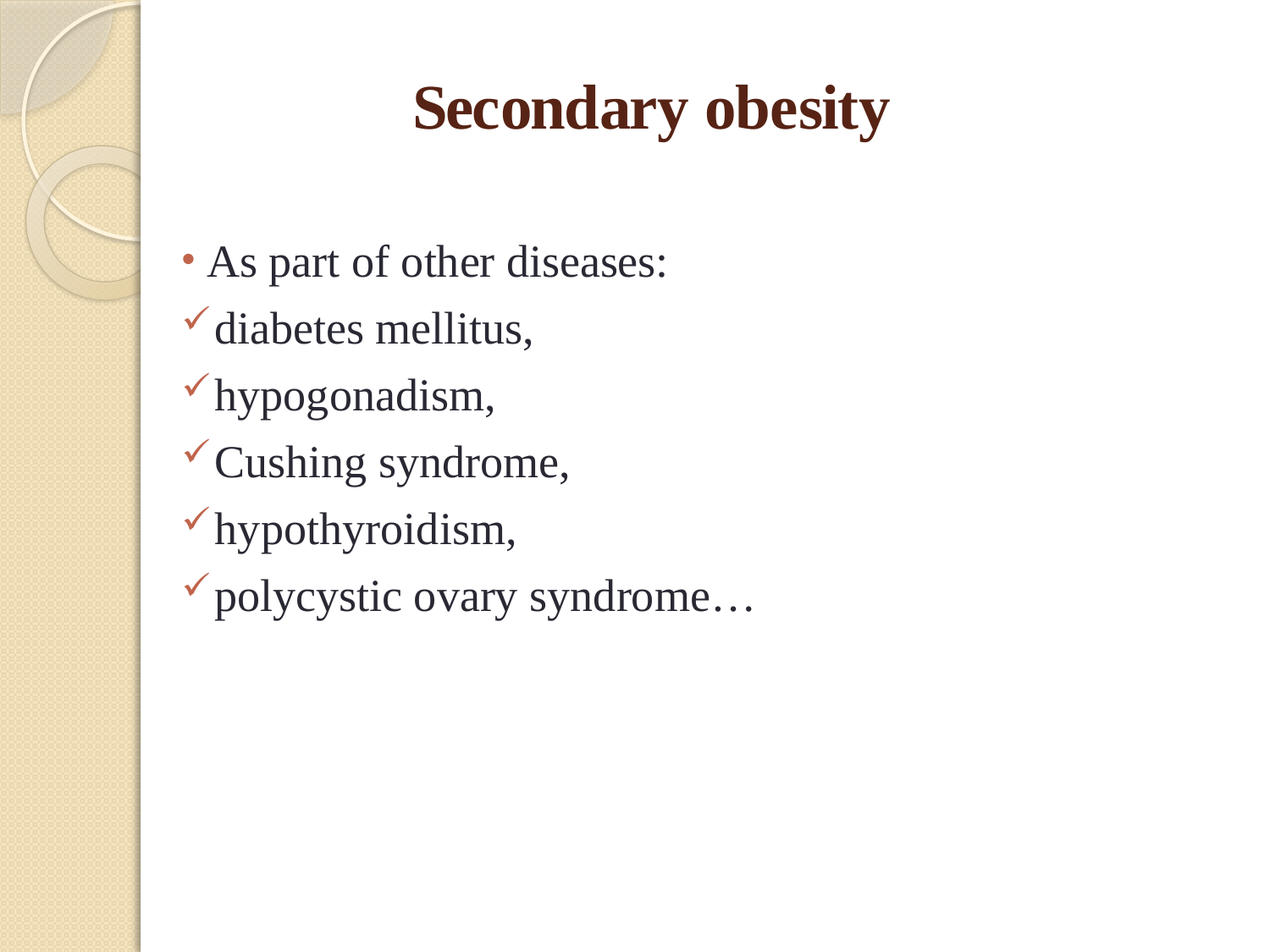

# Secondary obesity
As part of other diseases:
diabetes mellitus,
hypogonadism,
Cushing syndrome,
hypothyroidism,
polycystic ovary syndrome…